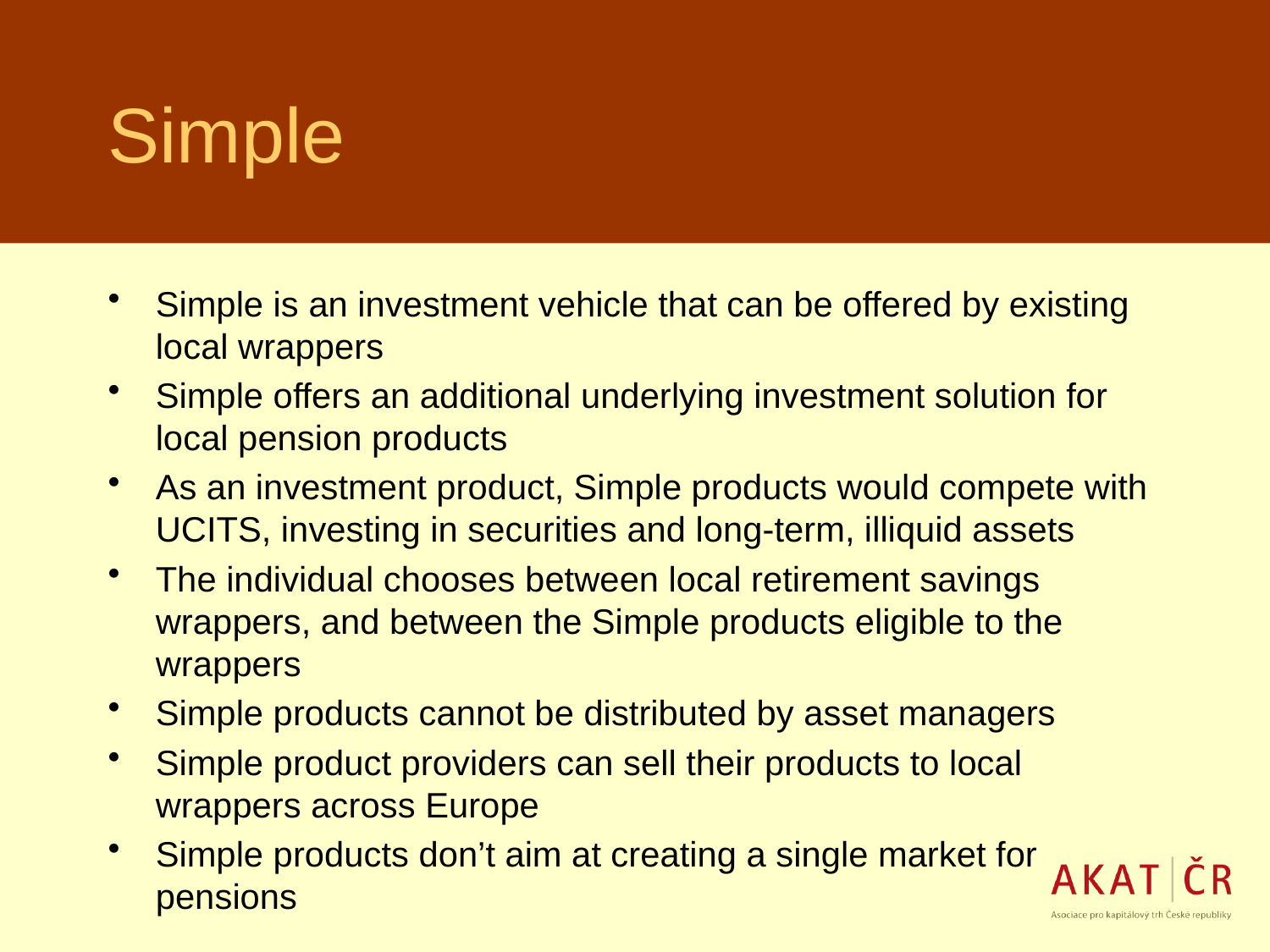

# Simple
Simple is an investment vehicle that can be offered by existing local wrappers
Simple offers an additional underlying investment solution for local pension products
As an investment product, Simple products would compete with UCITS, investing in securities and long-term, illiquid assets
The individual chooses between local retirement savings wrappers, and between the Simple products eligible to the wrappers
Simple products cannot be distributed by asset managers
Simple product providers can sell their products to local wrappers across Europe
Simple products don’t aim at creating a single market for pensions